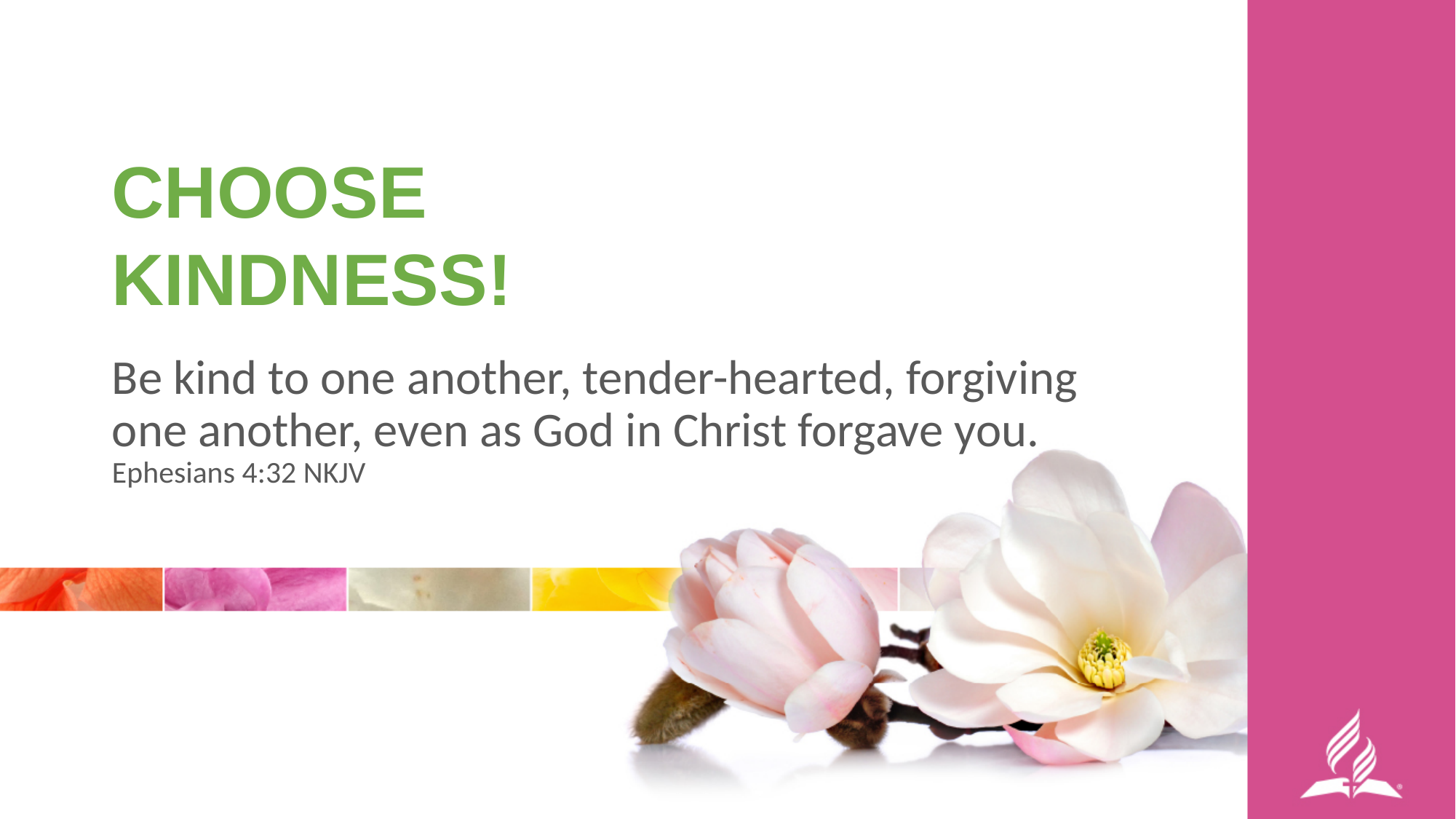

CHOOSE KINDNESS!

Be kind to one another, tender-hearted, forgiving one another, even as God in Christ forgave you. Ephesians 4:32 NKJV